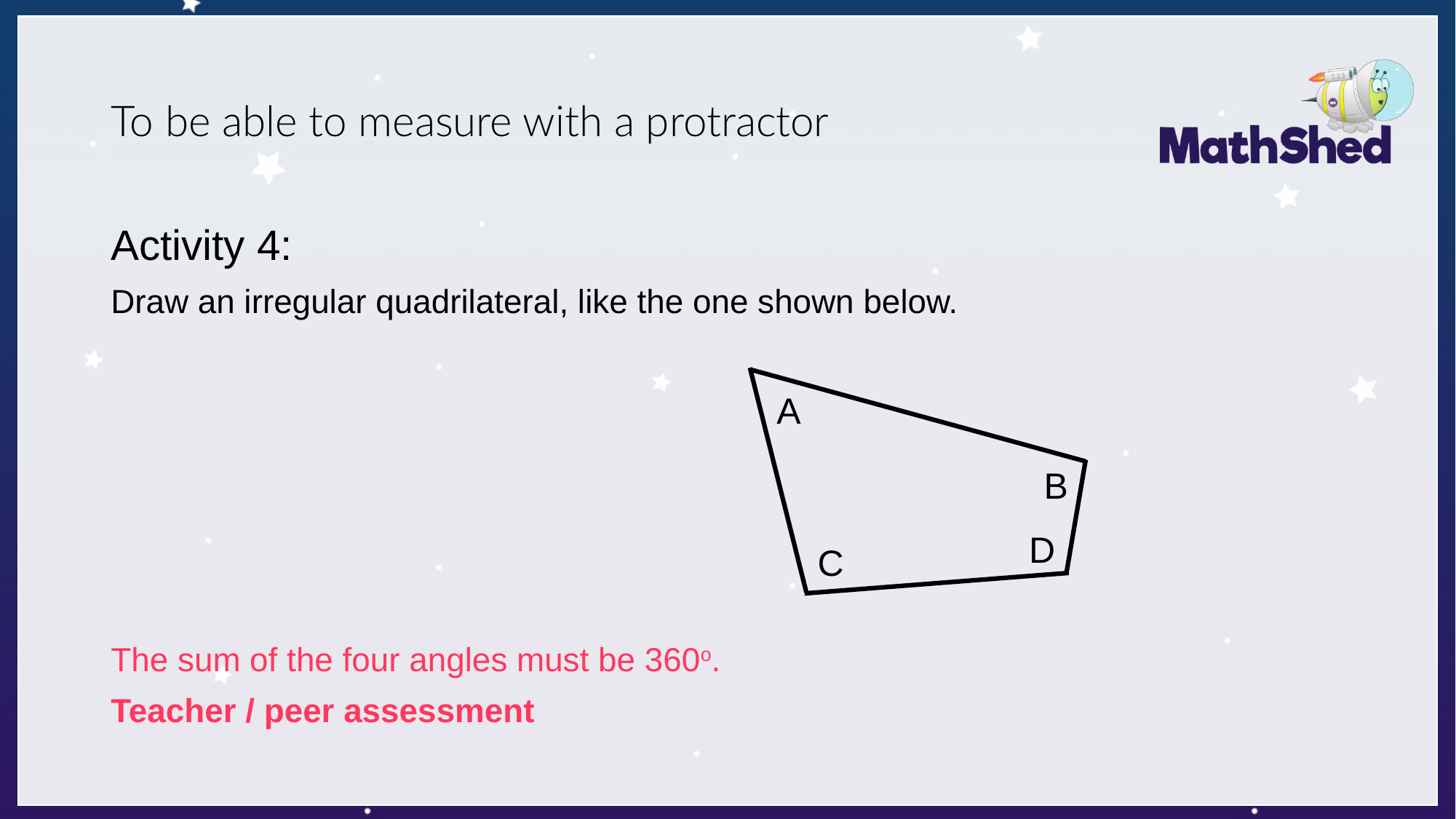

# To be able to measure with a protractor
Activity 4:
Draw an irregular quadrilateral, like the one shown below.

The sum of the four angles must be 360o.
Teacher / peer assessment
A
B
D
C